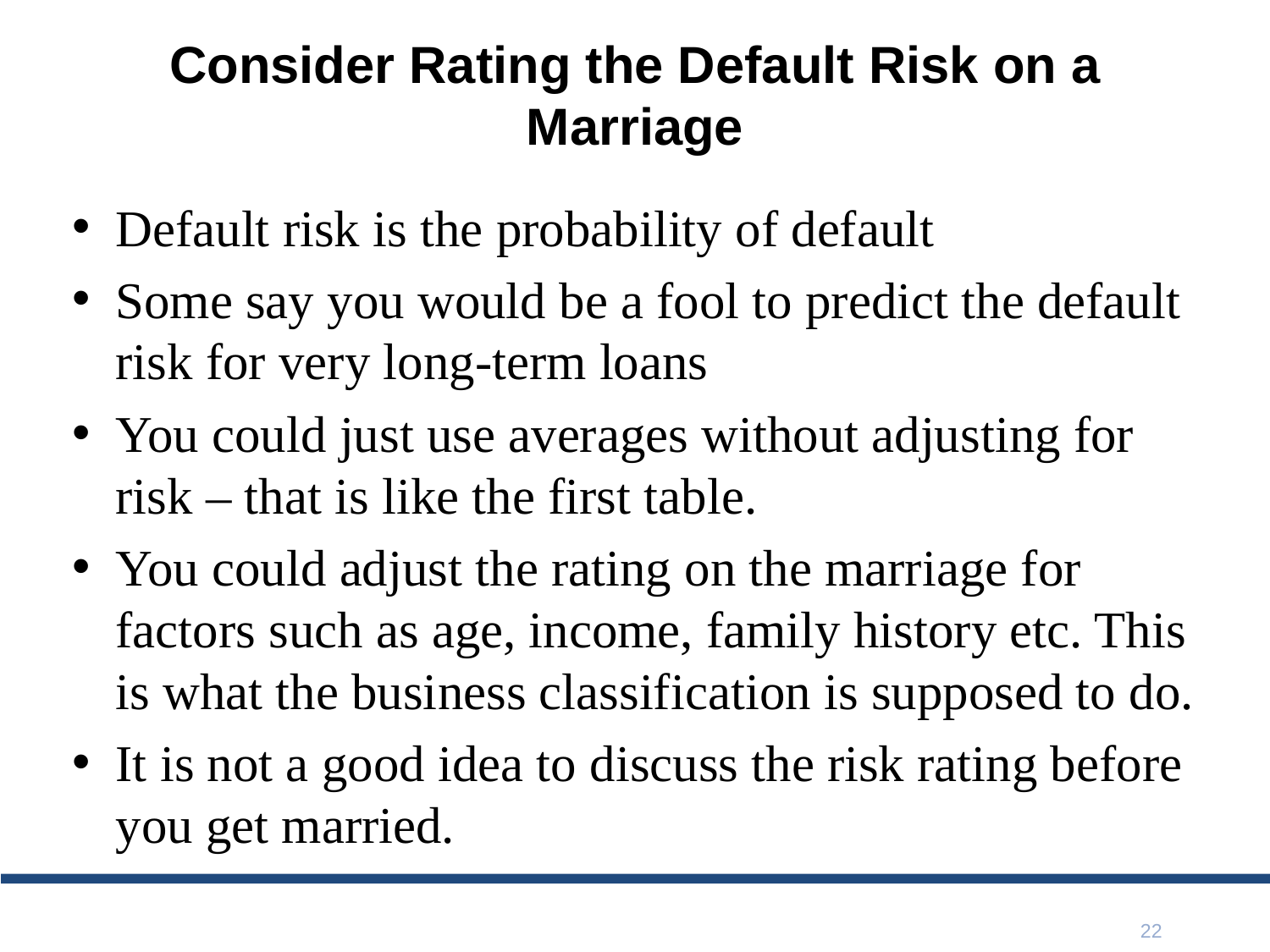

# Consider Rating the Default Risk on a Marriage
Default risk is the probability of default
Some say you would be a fool to predict the default risk for very long-term loans
You could just use averages without adjusting for risk – that is like the first table.
You could adjust the rating on the marriage for factors such as age, income, family history etc. This is what the business classification is supposed to do.
It is not a good idea to discuss the risk rating before you get married.
22